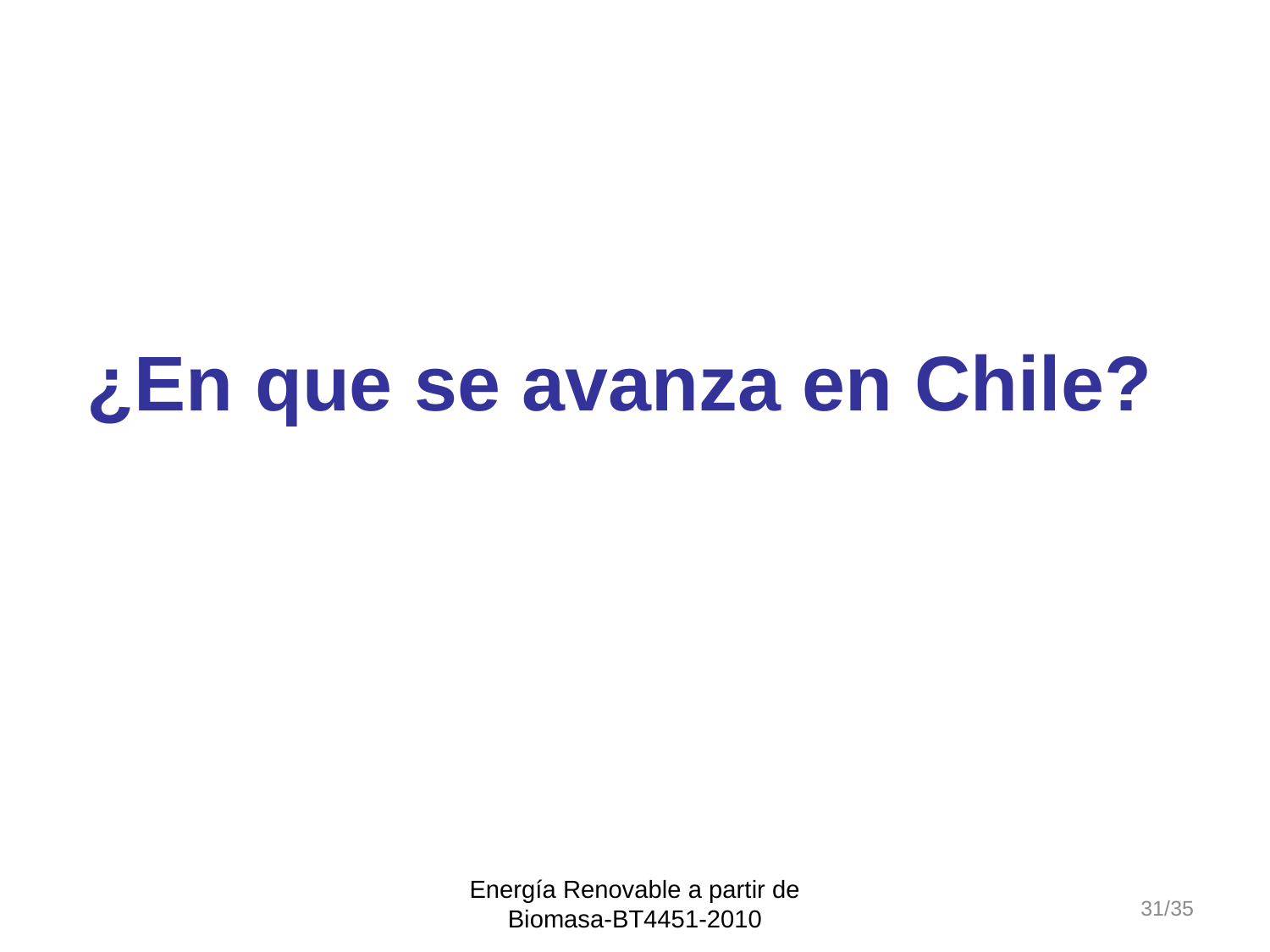

¿En que se avanza en Chile?
Energía Renovable a partir de Biomasa-BT4451-2010
31/35